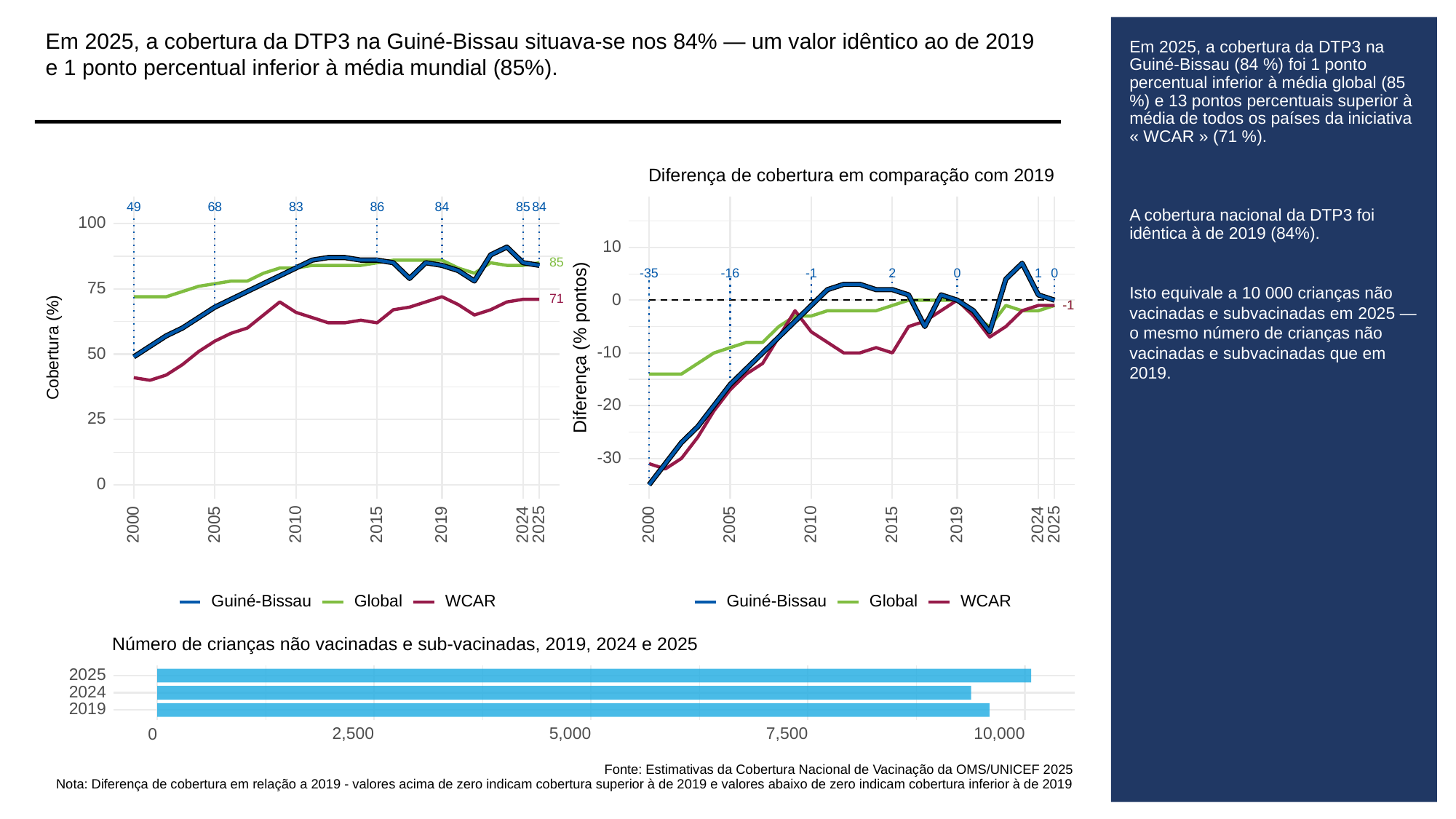

Em 2025, a cobertura da DTP3 na Guiné-Bissau situava-se nos 84% — um valor idêntico ao de 2019 e 1 ponto percentual inferior à média mundial (85%).
# Em 2025, a cobertura da DTP3 na Guiné-Bissau (84 %) foi 1 ponto percentual inferior à média global (85 %) e 13 pontos percentuais superior à média de todos os países da iniciativa « WCAR » (71 %).

A cobertura nacional da DTP3 foi idêntica à de 2019 (84%).

Isto equivale a 10 000 crianças não vacinadas e subvacinadas em 2025 — o mesmo número de crianças não vacinadas e subvacinadas que em 2019.

Diferença de cobertura em comparação com 2019

83
49
68
86
84
85
84
100

10

85

-35
-16
0
0
-1
2
1

75

0
71

-1
-1

Diferença (% pontos)
Cobertura (%)
-10
50

-20

25

-30

0

2000
2005
2010
2015
2019
2024
2025
2000
2005
2010
2015
2019
2024
2025
Guiné-Bissau
Global
WCAR
Guiné-Bissau
Global
WCAR

Número de crianças não vacinadas e sub-vacinadas, 2019, 2024 e 2025

2025

2024

2019

2,500
5,000
7,500
10,000
0
Fonte: Estimativas da Cobertura Nacional de Vacinação da OMS/UNICEF 2025
Nota: Diferença de cobertura em relação a 2019 - valores acima de zero indicam cobertura superior à de 2019 e valores abaixo de zero indicam cobertura inferior à de 2019